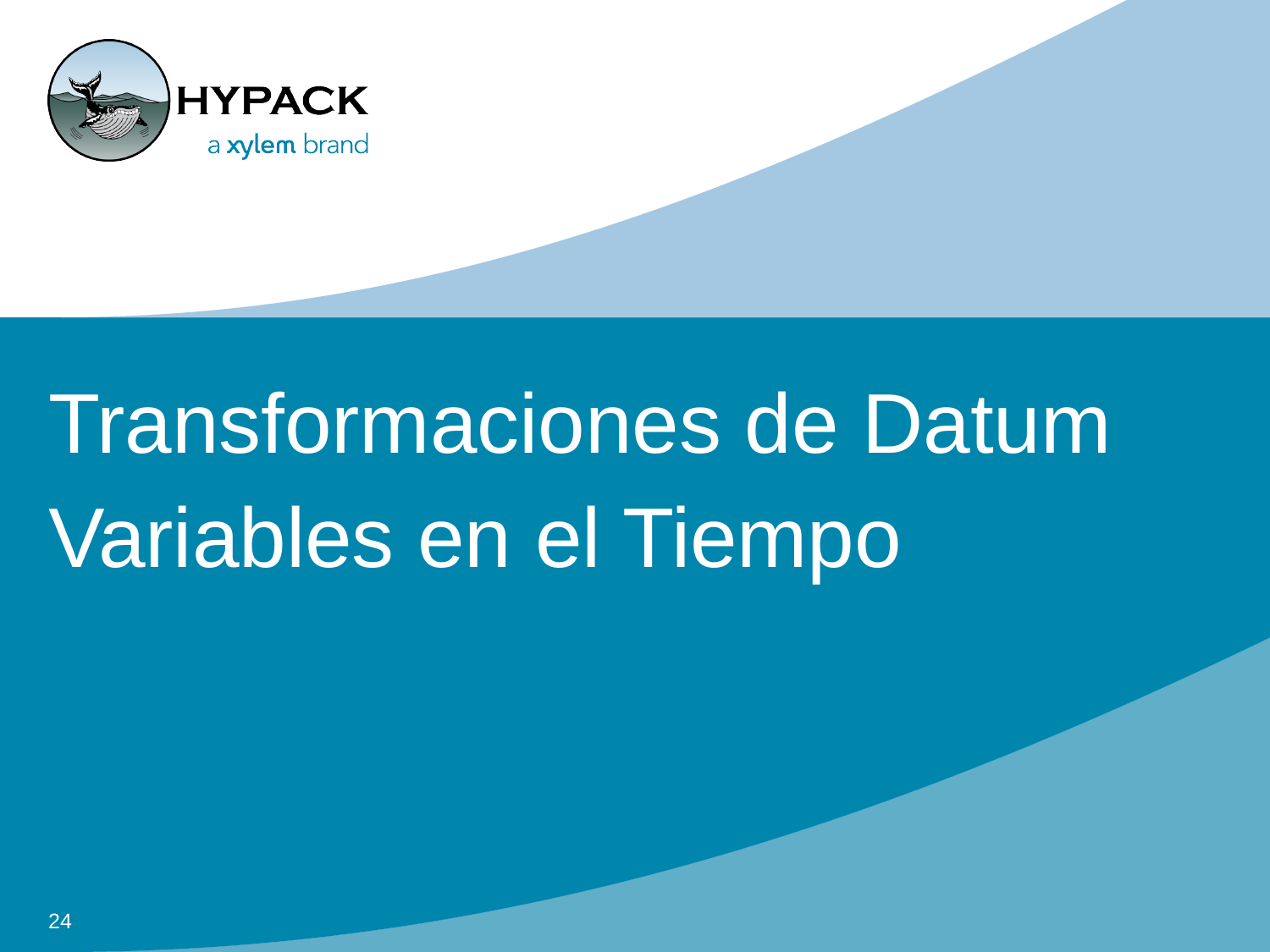

# Transformaciones de Datum Variables en el Tiempo
24